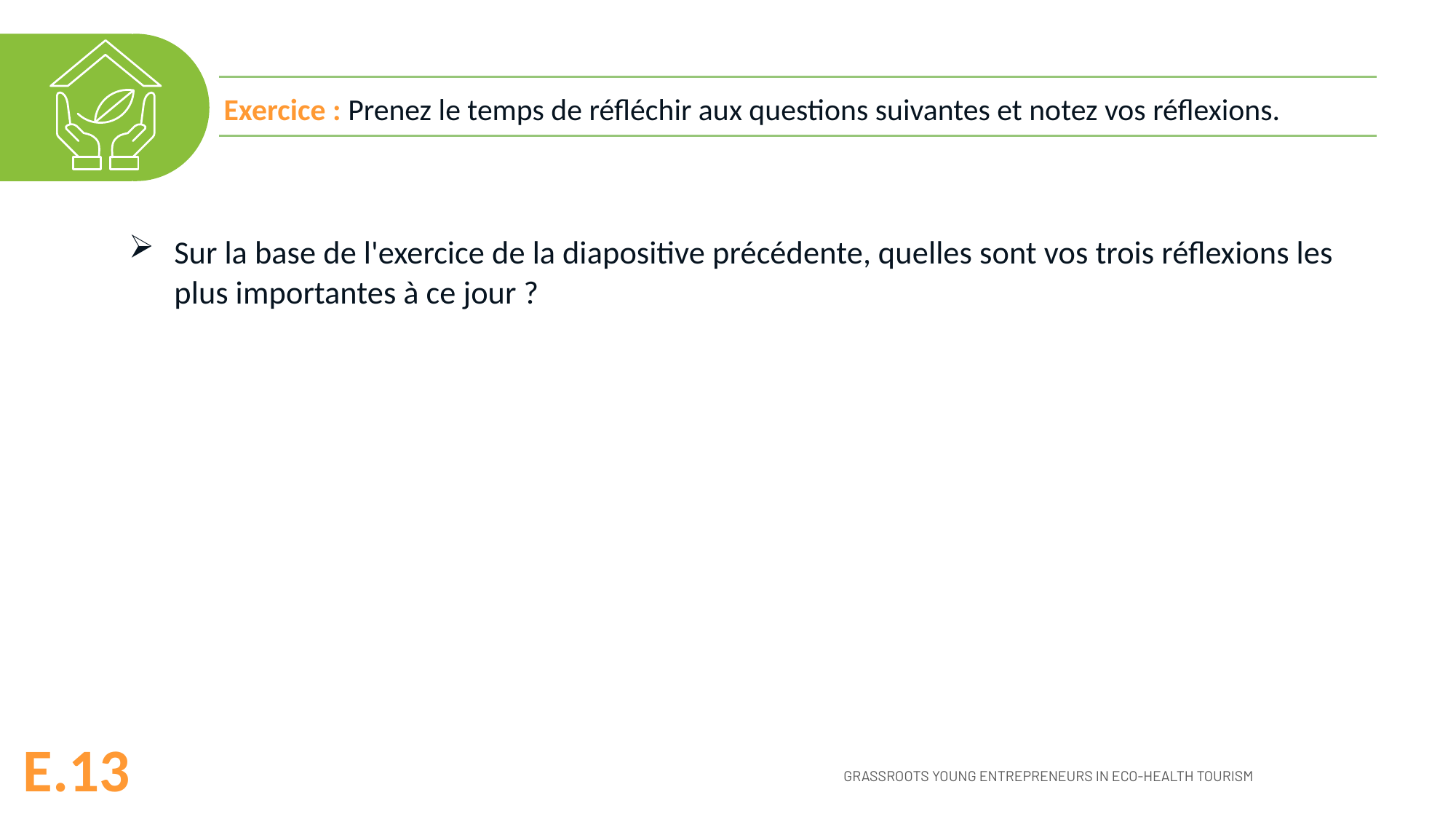

Exercice : Prenez le temps de réfléchir aux questions suivantes et notez vos réflexions.

Sur la base de l'exercice de la diapositive précédente, quelles sont vos trois réflexions les plus importantes à ce jour ?

E.13
GRASSROOTS YOUNG ENTREPRENEURS IN ECO-HEALTH TOURISM